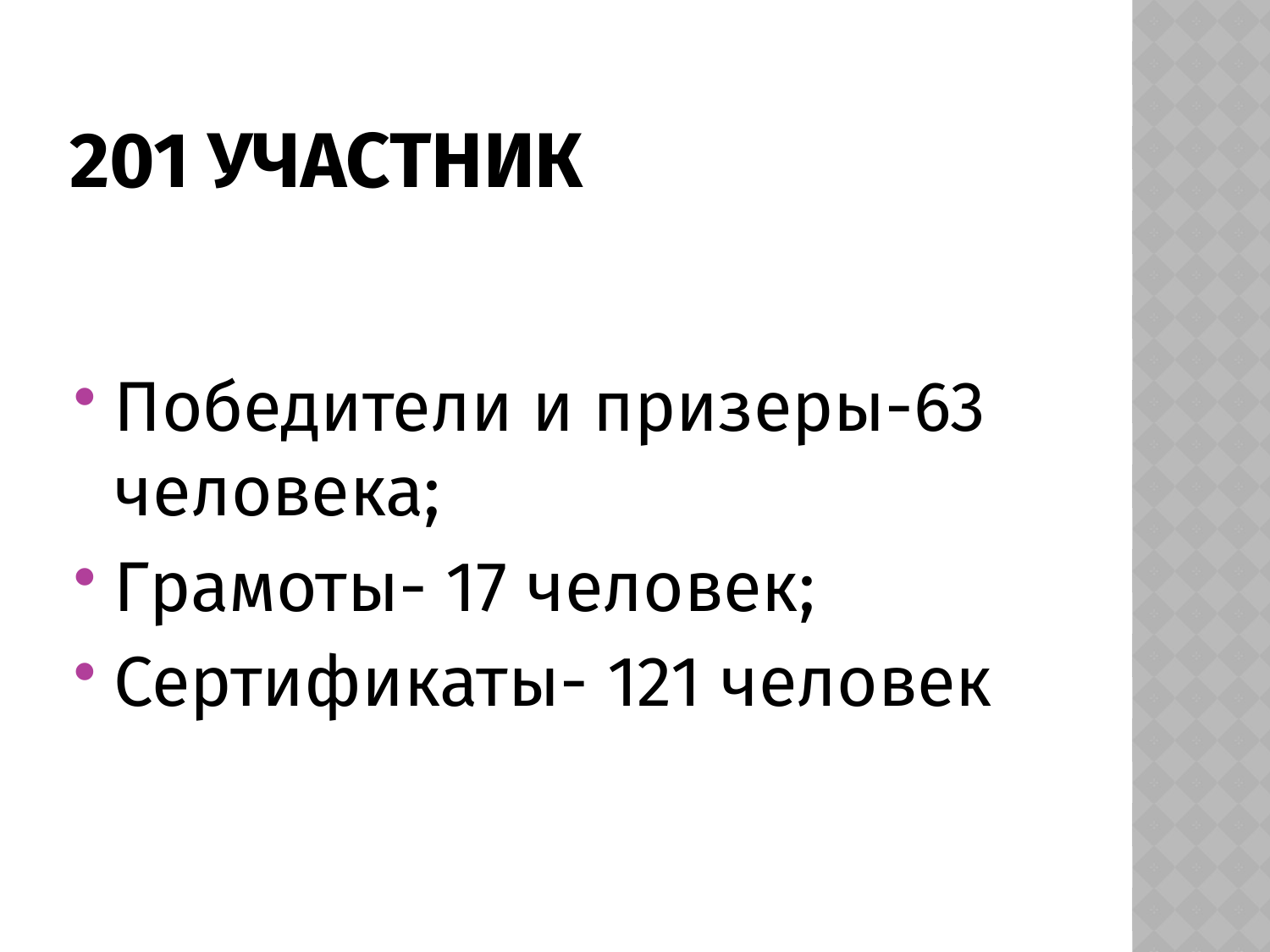

# 201 участник

Победители и призеры-63 человека;
Грамоты- 17 человек;
Сертификаты- 121 человек